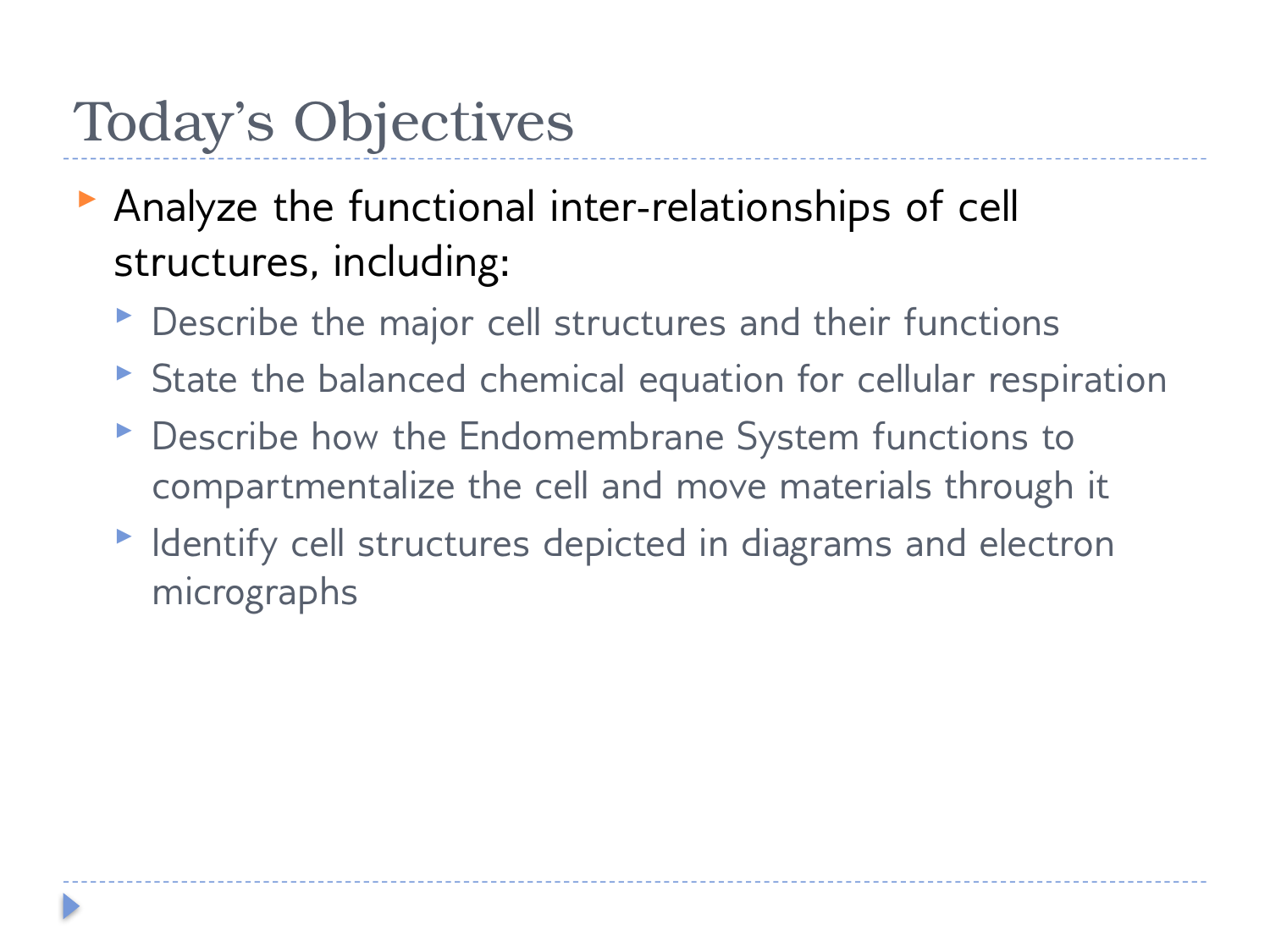

# Today’s Objectives
Analyze the functional inter-relationships of cell structures, including:
Describe the major cell structures and their functions
State the balanced chemical equation for cellular respiration
Describe how the Endomembrane System functions to compartmentalize the cell and move materials through it
Identify cell structures depicted in diagrams and electron micrographs